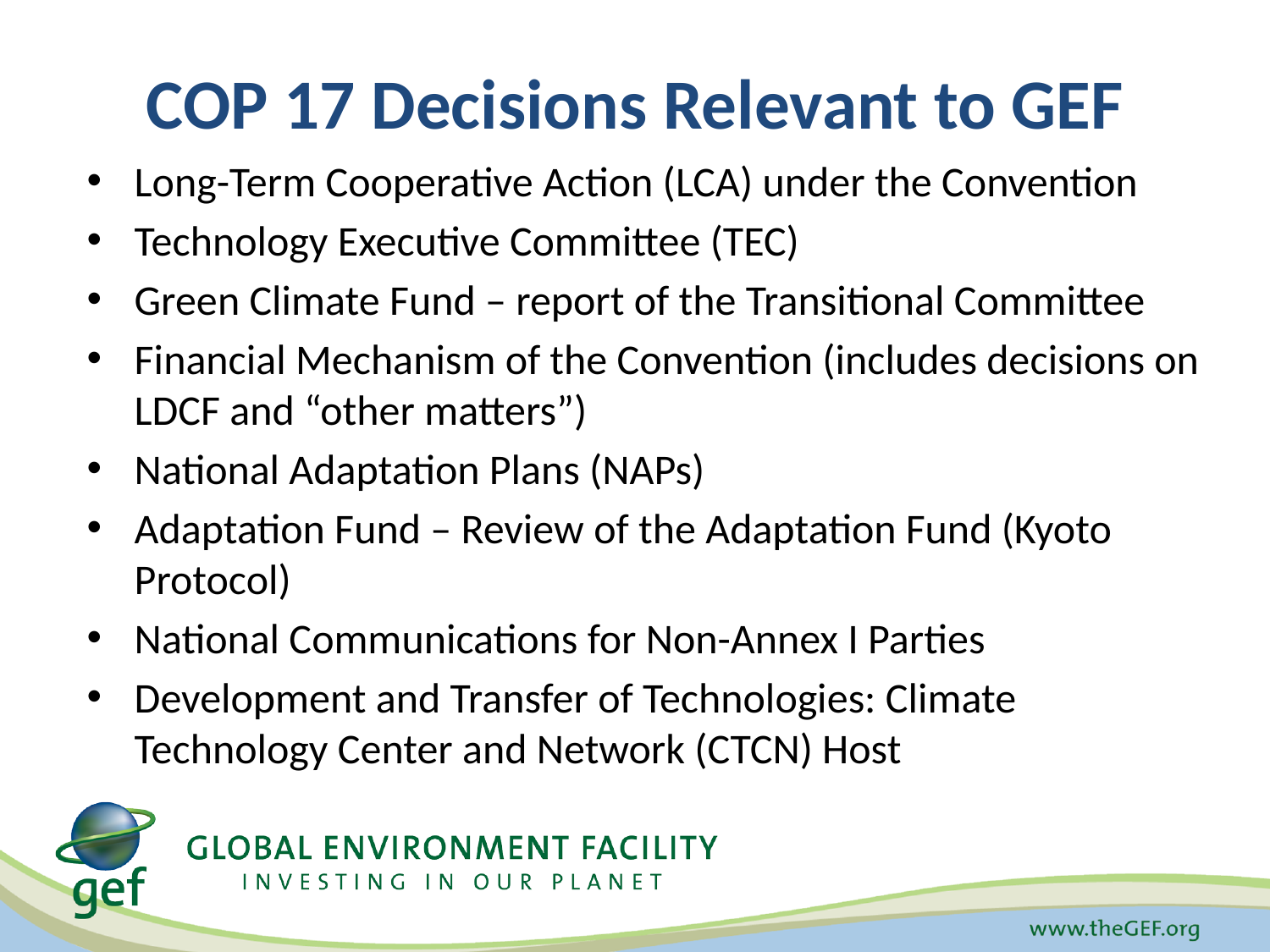

# COP 17 Decisions Relevant to GEF
Long-Term Cooperative Action (LCA) under the Convention
Technology Executive Committee (TEC)
Green Climate Fund – report of the Transitional Committee
Financial Mechanism of the Convention (includes decisions on LDCF and “other matters”)
National Adaptation Plans (NAPs)
Adaptation Fund – Review of the Adaptation Fund (Kyoto Protocol)
National Communications for Non-Annex I Parties
Development and Transfer of Technologies: Climate Technology Center and Network (CTCN) Host